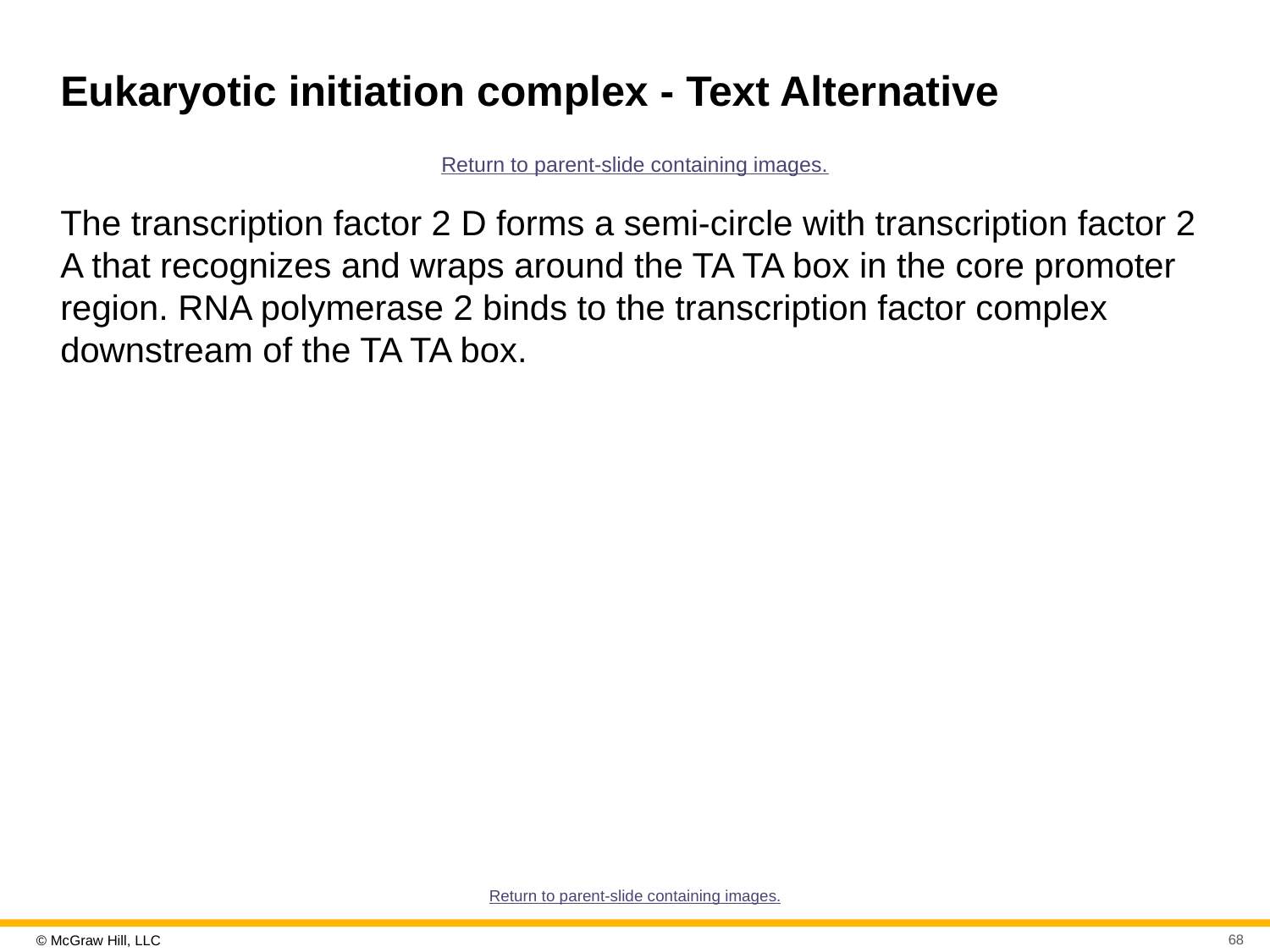

# Eukaryotic initiation complex - Text Alternative
Return to parent-slide containing images.
The transcription factor 2 D forms a semi-circle with transcription factor 2 A that recognizes and wraps around the TA TA box in the core promoter region. RNA polymerase 2 binds to the transcription factor complex downstream of the TA TA box.
Return to parent-slide containing images.
68